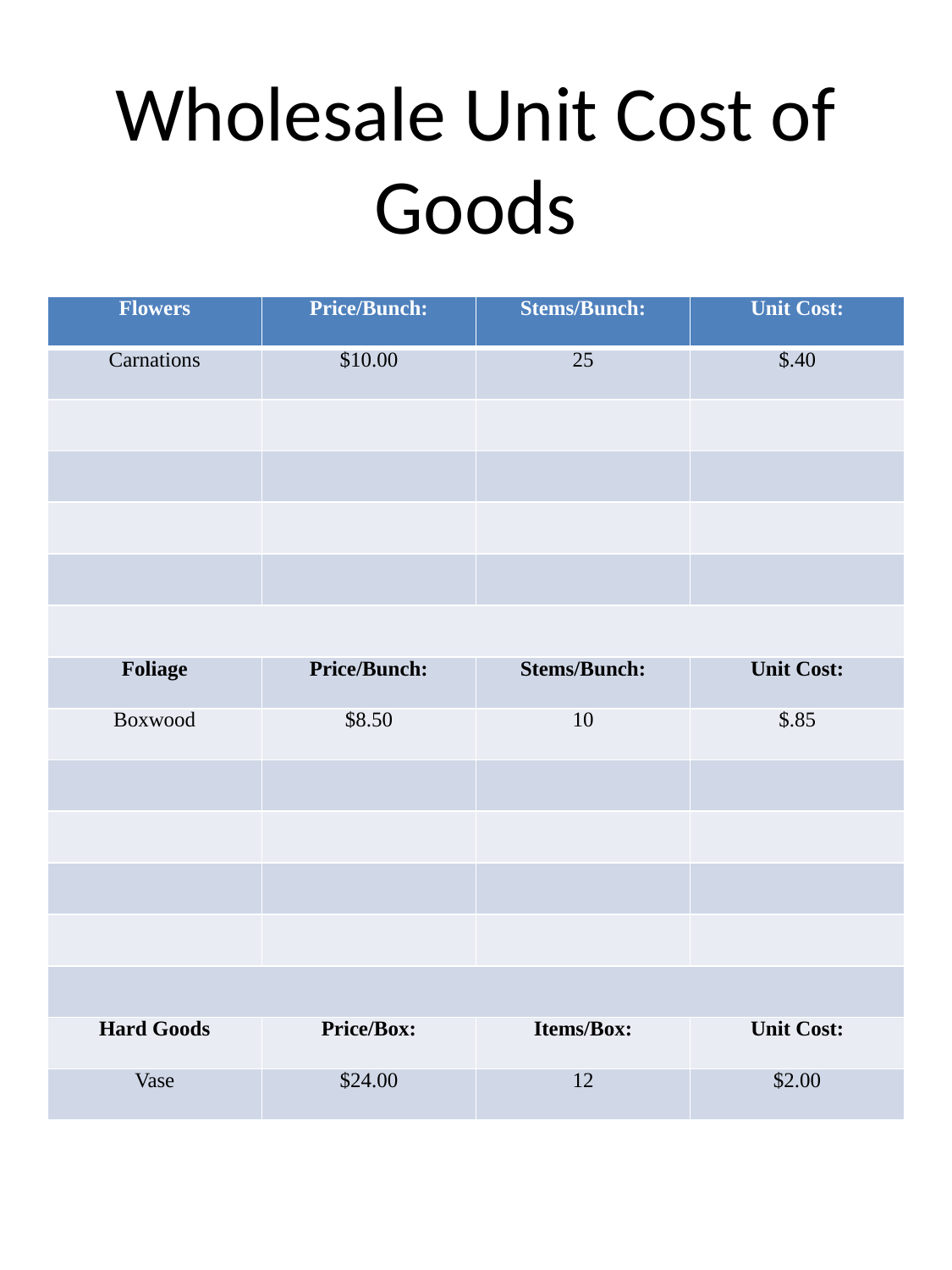

# Wholesale Unit Cost of Goods
| Flowers | Price/Bunch: | Stems/Bunch: | Unit Cost: |
| --- | --- | --- | --- |
| Carnations | $10.00 | 25 | $.40 |
|  |  |  |  |
|  |  |  |  |
|  |  |  |  |
|  |  |  |  |
|  |  |  |  |
| Foliage | Price/Bunch: | Stems/Bunch: | Unit Cost: |
| Boxwood | $8.50 | 10 | $.85 |
|  |  |  |  |
|  |  |  |  |
|  |  |  |  |
|  |  |  |  |
|  |  |  |  |
| Hard Goods | Price/Box: | Items/Box: | Unit Cost: |
| Vase | $24.00 | 12 | $2.00 |